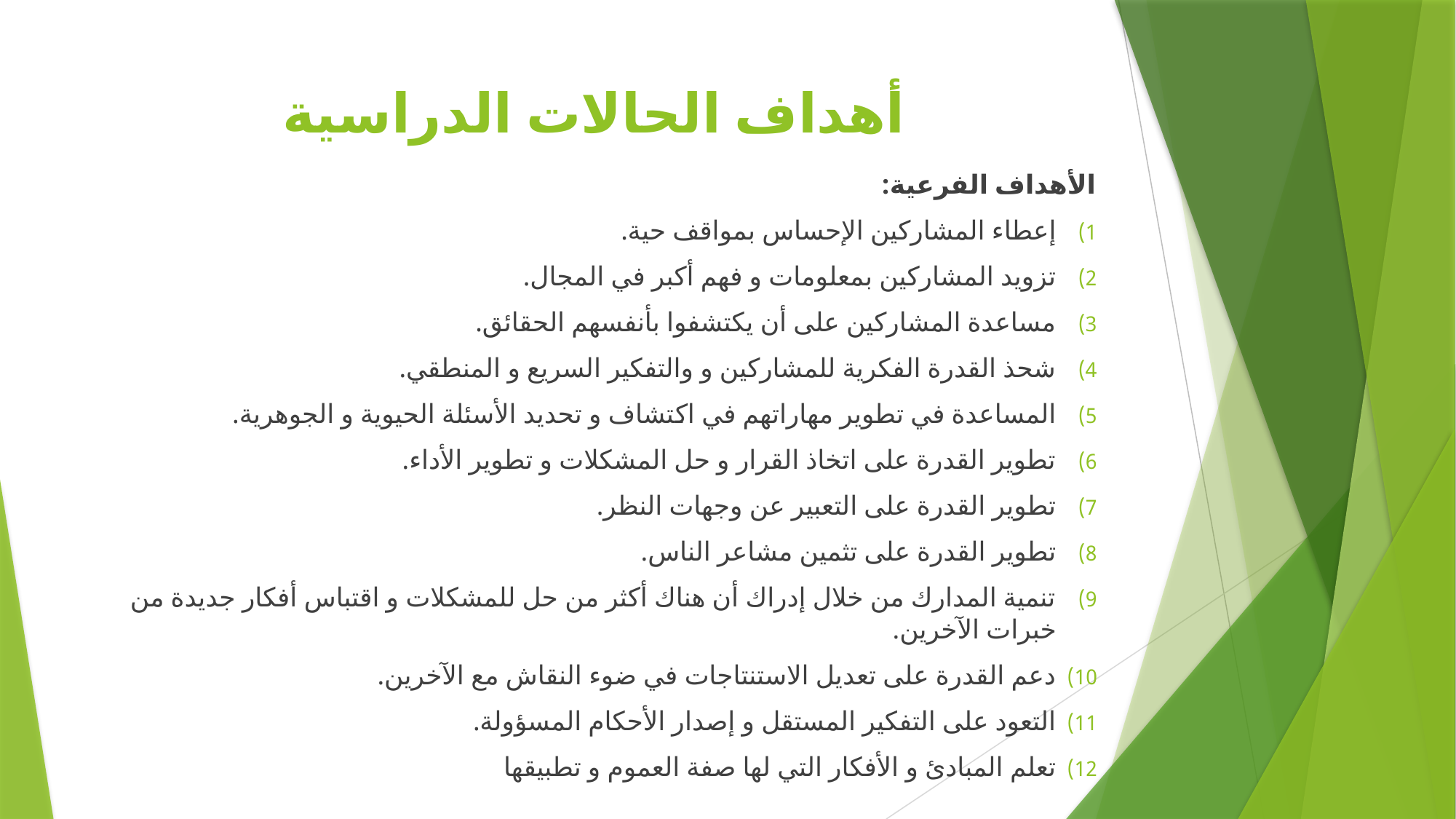

# أهداف الحالات الدراسية
الأهداف الفرعية:
إعطاء المشاركين الإحساس بمواقف حية.
تزويد المشاركين بمعلومات و فهم أكبر في المجال.
مساعدة المشاركين على أن يكتشفوا بأنفسهم الحقائق.
شحذ القدرة الفكرية للمشاركين و والتفكير السريع و المنطقي.
المساعدة في تطوير مهاراتهم في اكتشاف و تحديد الأسئلة الحيوية و الجوهرية.
تطوير القدرة على اتخاذ القرار و حل المشكلات و تطوير الأداء.
تطوير القدرة على التعبير عن وجهات النظر.
تطوير القدرة على تثمين مشاعر الناس.
تنمية المدارك من خلال إدراك أن هناك أكثر من حل للمشكلات و اقتباس أفكار جديدة من خبرات الآخرين.
دعم القدرة على تعديل الاستنتاجات في ضوء النقاش مع الآخرين.
التعود على التفكير المستقل و إصدار الأحكام المسؤولة.
تعلم المبادئ و الأفكار التي لها صفة العموم و تطبيقها